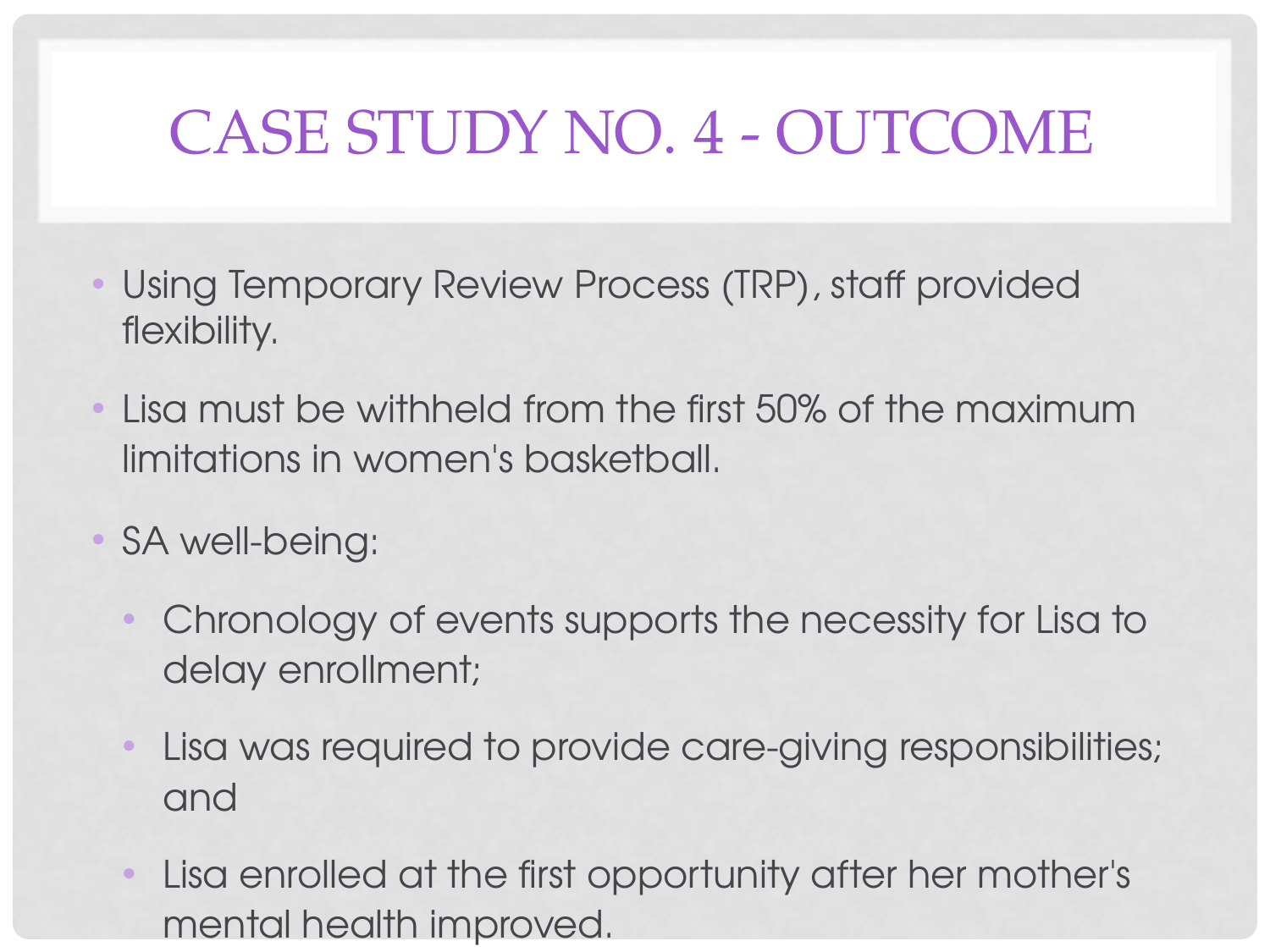

# Case study no. 4 - outcome
Using Temporary Review Process (TRP), staff provided flexibility.

Lisa must be withheld from the first 50% of the maximum limitations in women's basketball.

SA well-being:

Chronology of events supports the necessity for Lisa to delay enrollment;

Lisa was required to provide care-giving responsibilities; and

Lisa enrolled at the first opportunity after her mother's mental health improved.